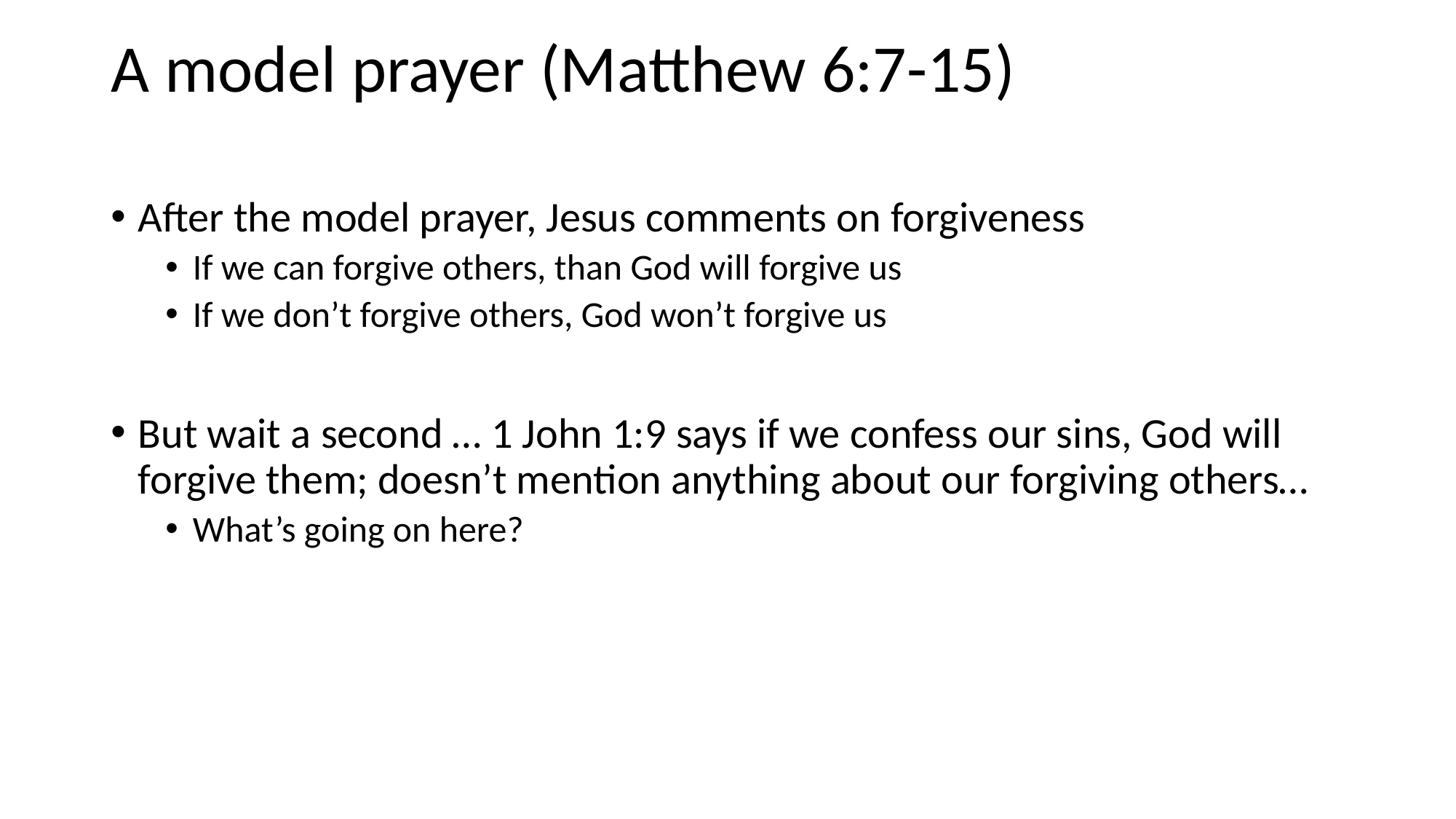

# A model prayer (Matthew 6:7-15)

After the model prayer, Jesus comments on forgiveness
If we can forgive others, than God will forgive us
If we don’t forgive others, God won’t forgive us

But wait a second … 1 John 1:9 says if we confess our sins, God will forgive them; doesn’t mention anything about our forgiving others…
What’s going on here?